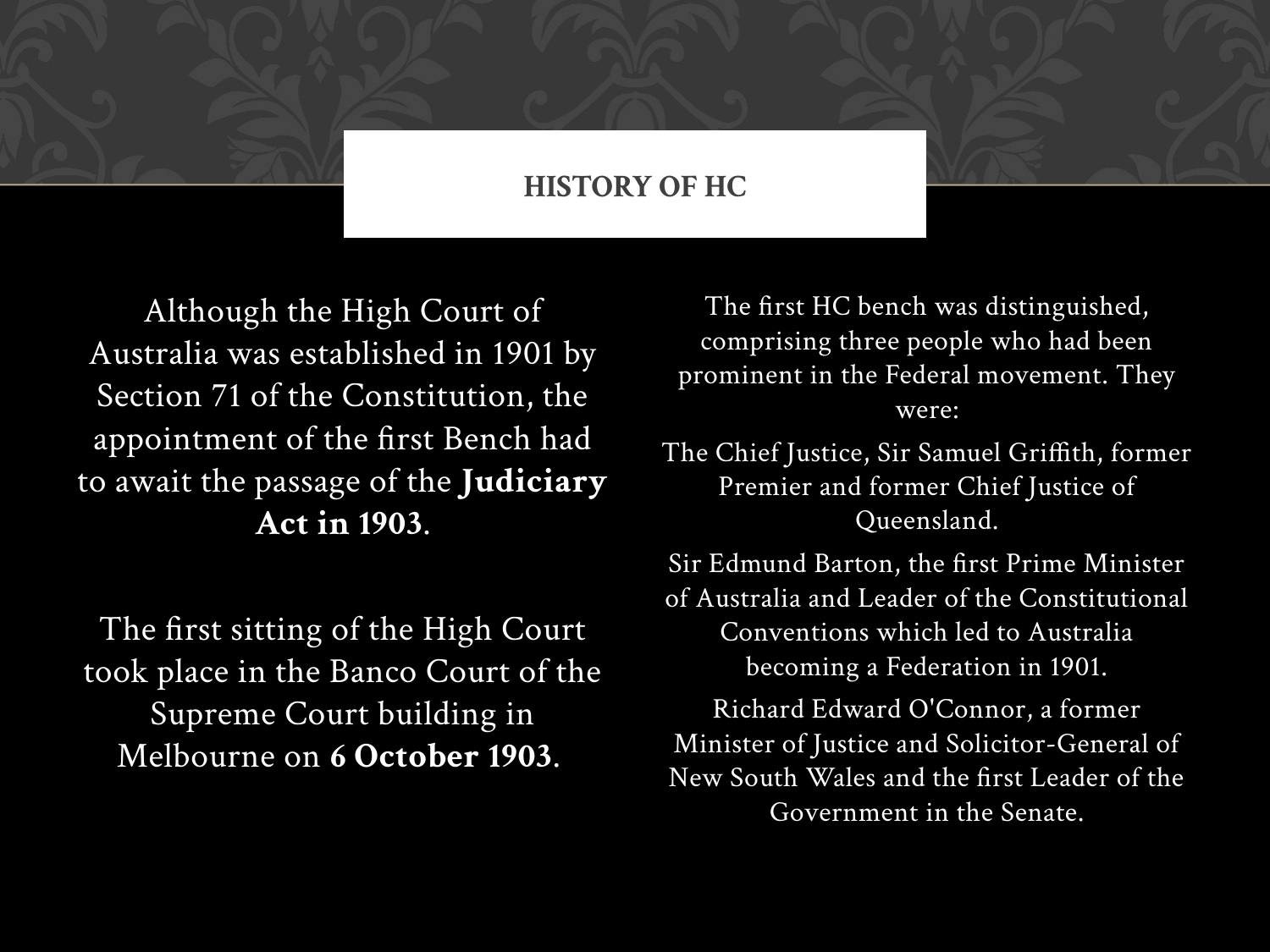

# History of HC
Although the High Court of Australia was established in 1901 by Section 71 of the Constitution, the appointment of the first Bench had to await the passage of the Judiciary Act in 1903.

The first sitting of the High Court took place in the Banco Court of the Supreme Court building in Melbourne on 6 October 1903.
The first HC bench was distinguished, comprising three people who had been prominent in the Federal movement. They were:
The Chief Justice, Sir Samuel Griffith, former Premier and former Chief Justice of Queensland.
Sir Edmund Barton, the first Prime Minister of Australia and Leader of the Constitutional Conventions which led to Australia becoming a Federation in 1901.
Richard Edward O'Connor, a former Minister of Justice and Solicitor-General of New South Wales and the first Leader of the Government in the Senate.